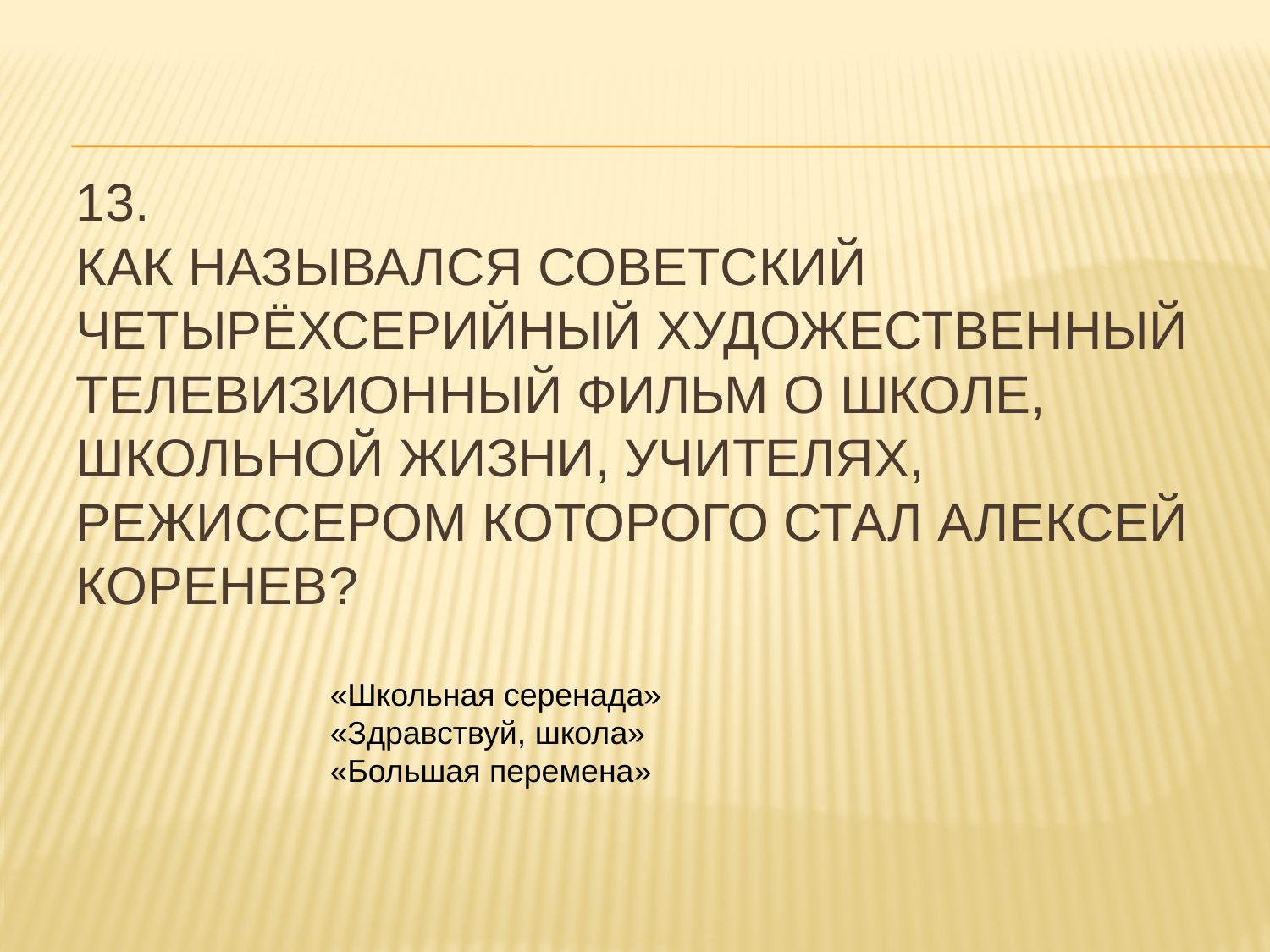

# 13. Как назывался советский четырёхсерийный художественный телевизионный фильм о школе, школьной жизни, учителях, режиссером которого стал Алексей Коренев?
«Школьная серенада»
«Здравствуй, школа»
«Большая перемена»